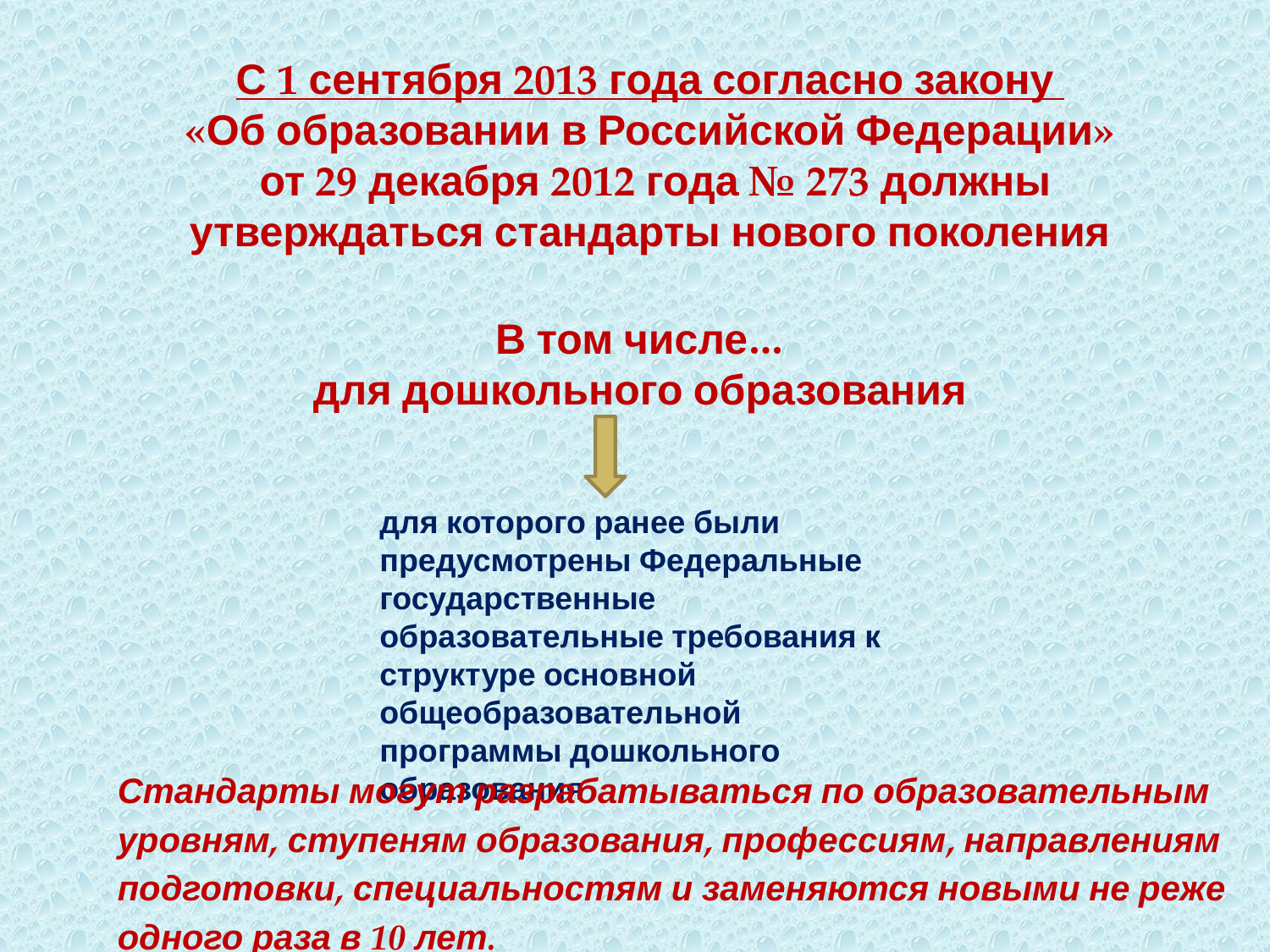

С 1 сентября 2013 года согласно закону
«Об образовании в Российской Федерации»
 от 29 декабря 2012 года № 273 должны утверждаться стандарты нового поколения
В том числе…
для дошкольного образования

для которого ранее были предусмотрены Федеральные государственные образовательные требования к структуре основной общеобразовательной программы дошкольного образования
Стандарты могут разрабатываться по образовательным уровням, ступеням образования, профессиям, направлениям подготовки, специальностям и заменяются новыми не реже одного раза в 10 лет.